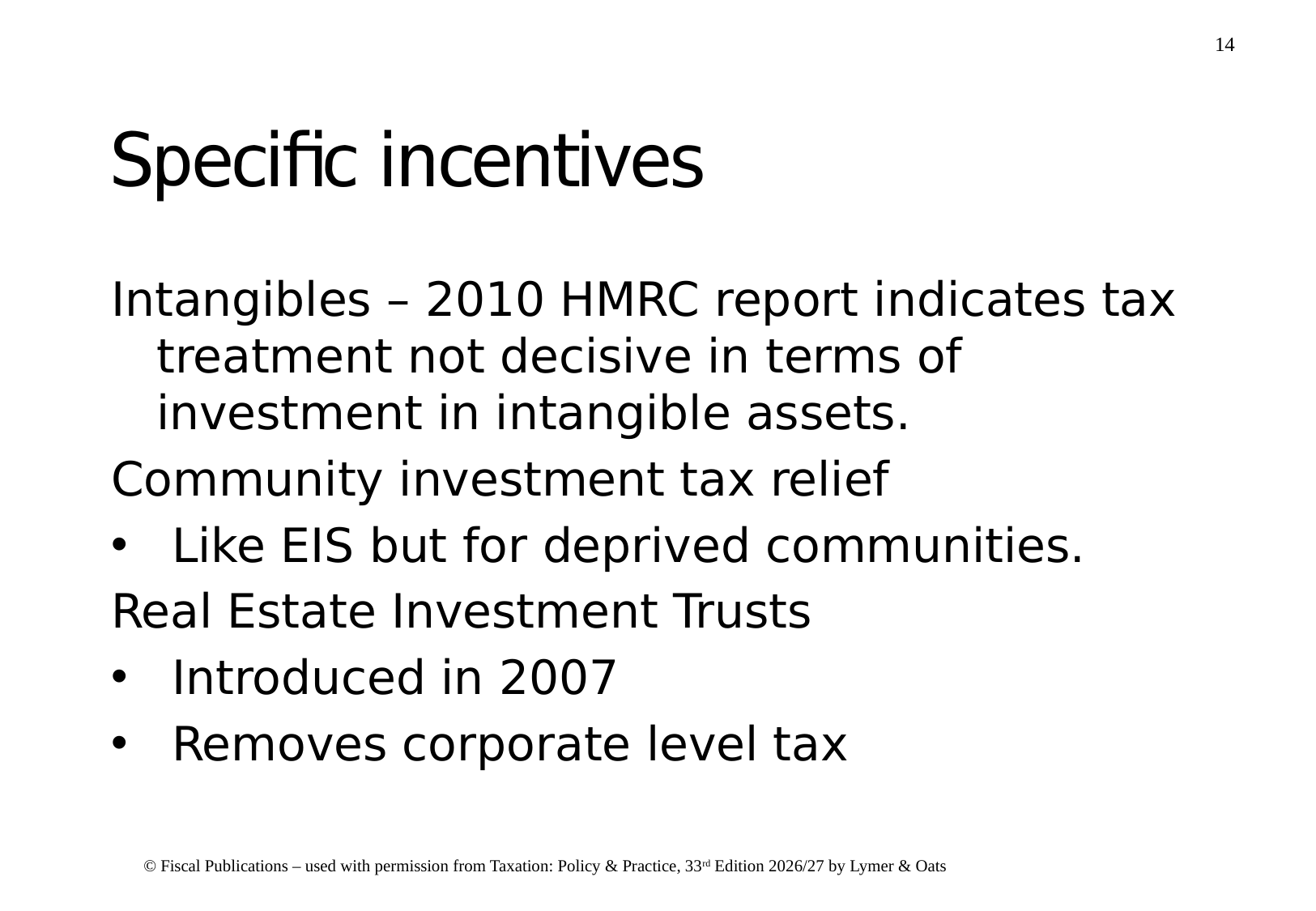

# Specific incentives
Intangibles – 2010 HMRC report indicates tax treatment not decisive in terms of investment in intangible assets.
Community investment tax relief
Like EIS but for deprived communities.
Real Estate Investment Trusts
Introduced in 2007
Removes corporate level tax